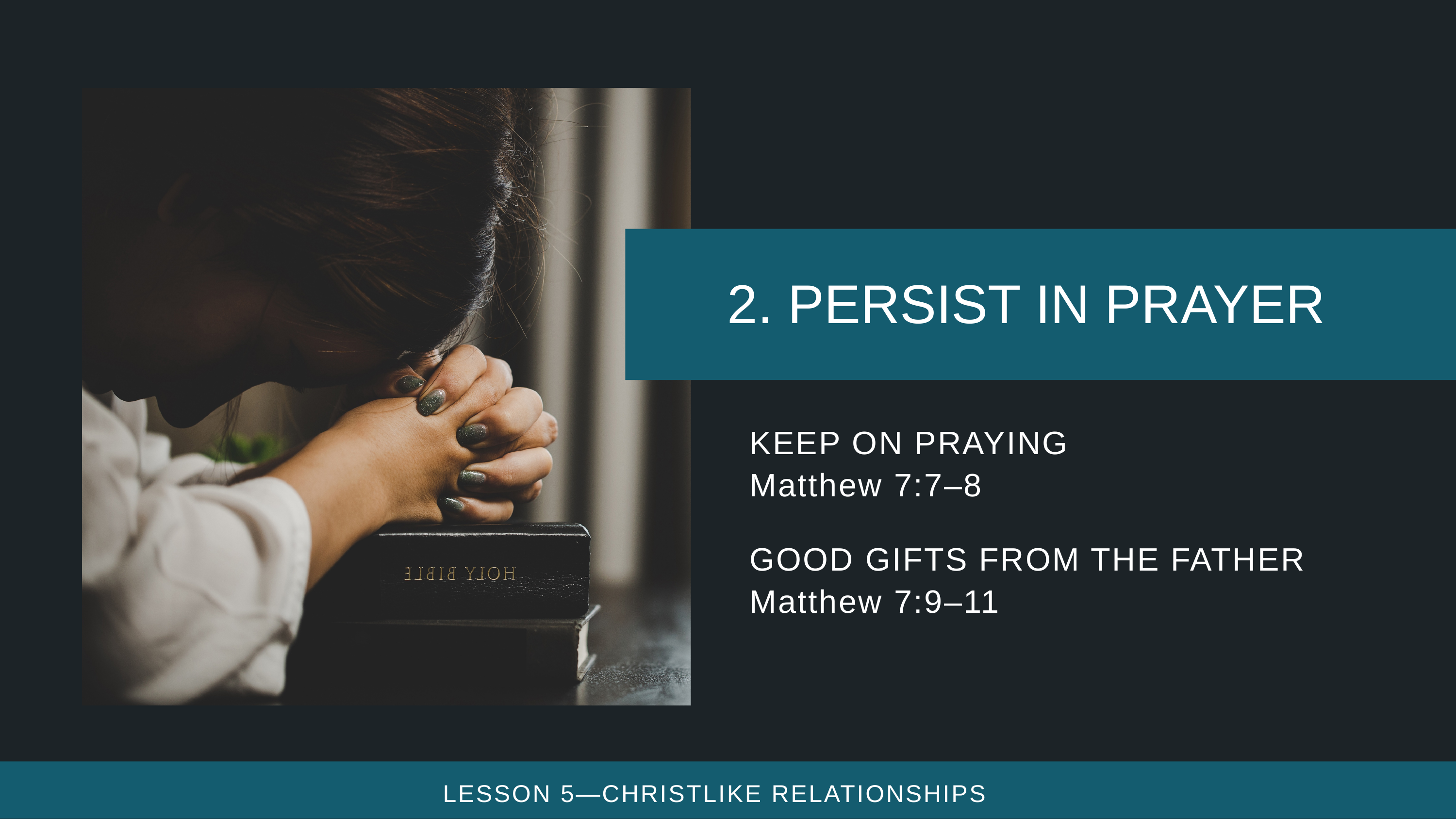

KEEP ON PRAYING
Matthew 7:7–8
GOOD GIFTS FROM THE FATHER
Matthew 7:9–11